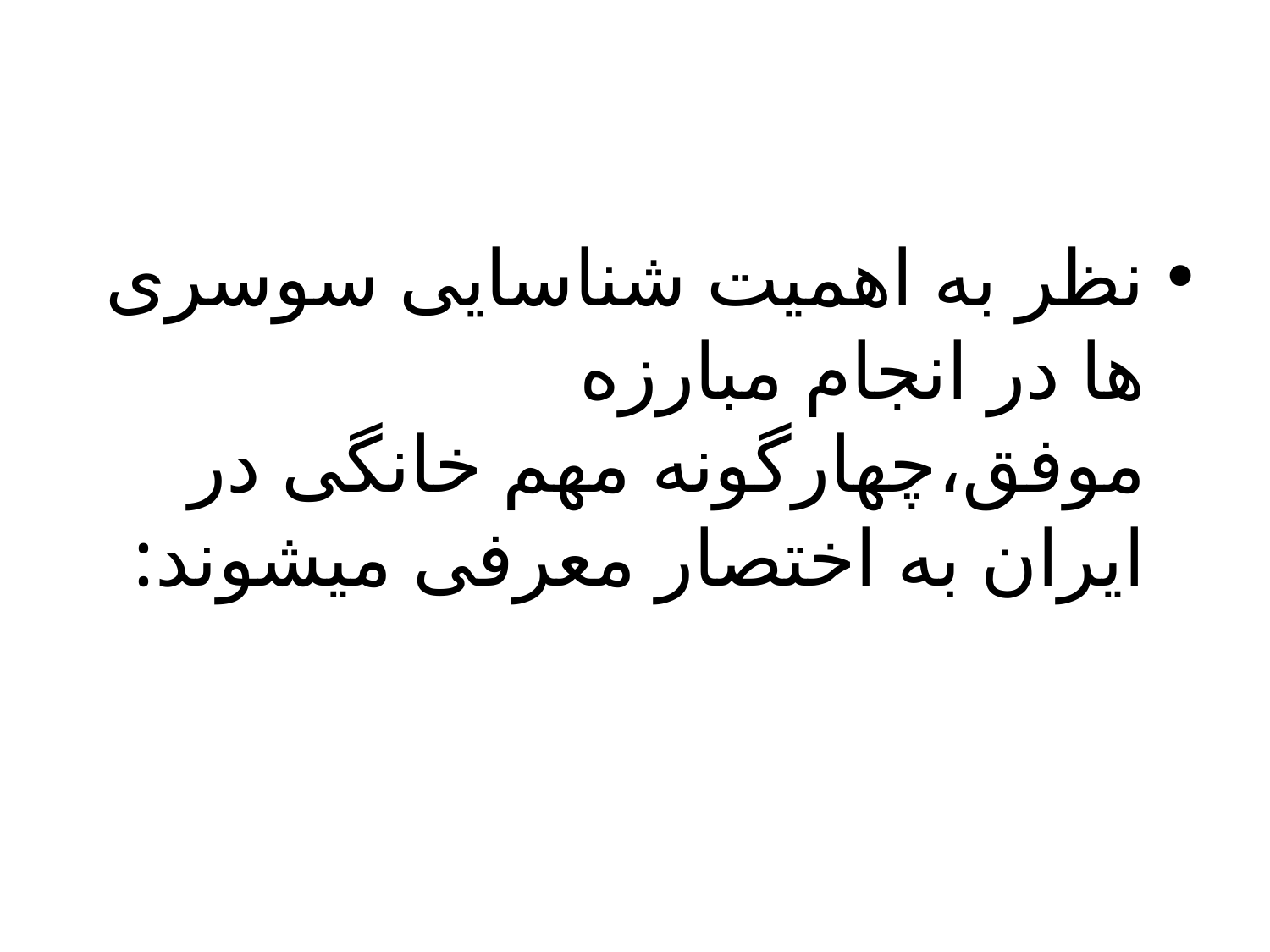

نظر به اهمیت شناسایی سوسری ها در انجام مبارزه موفق،چهارگونه مهم خانگی در ایران به اختصار معرفی میشوند: